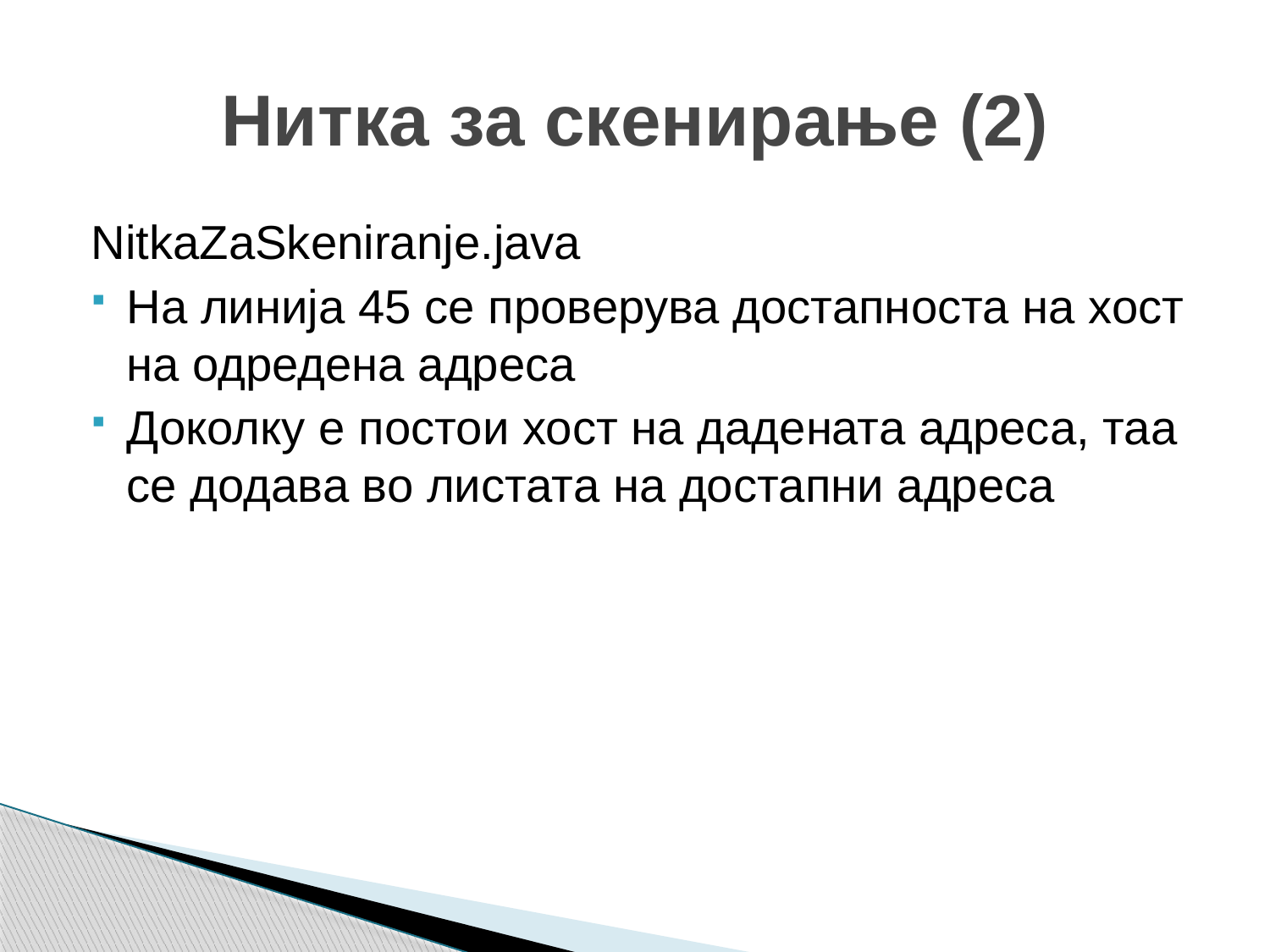

# Нитка за скенирање (2)
NitkaZaSkeniranje.java
На линија 45 се проверува достапноста на хост на одредена адреса
Доколку е постои хост на дадената адреса, таа се додава во листата на достапни адреса